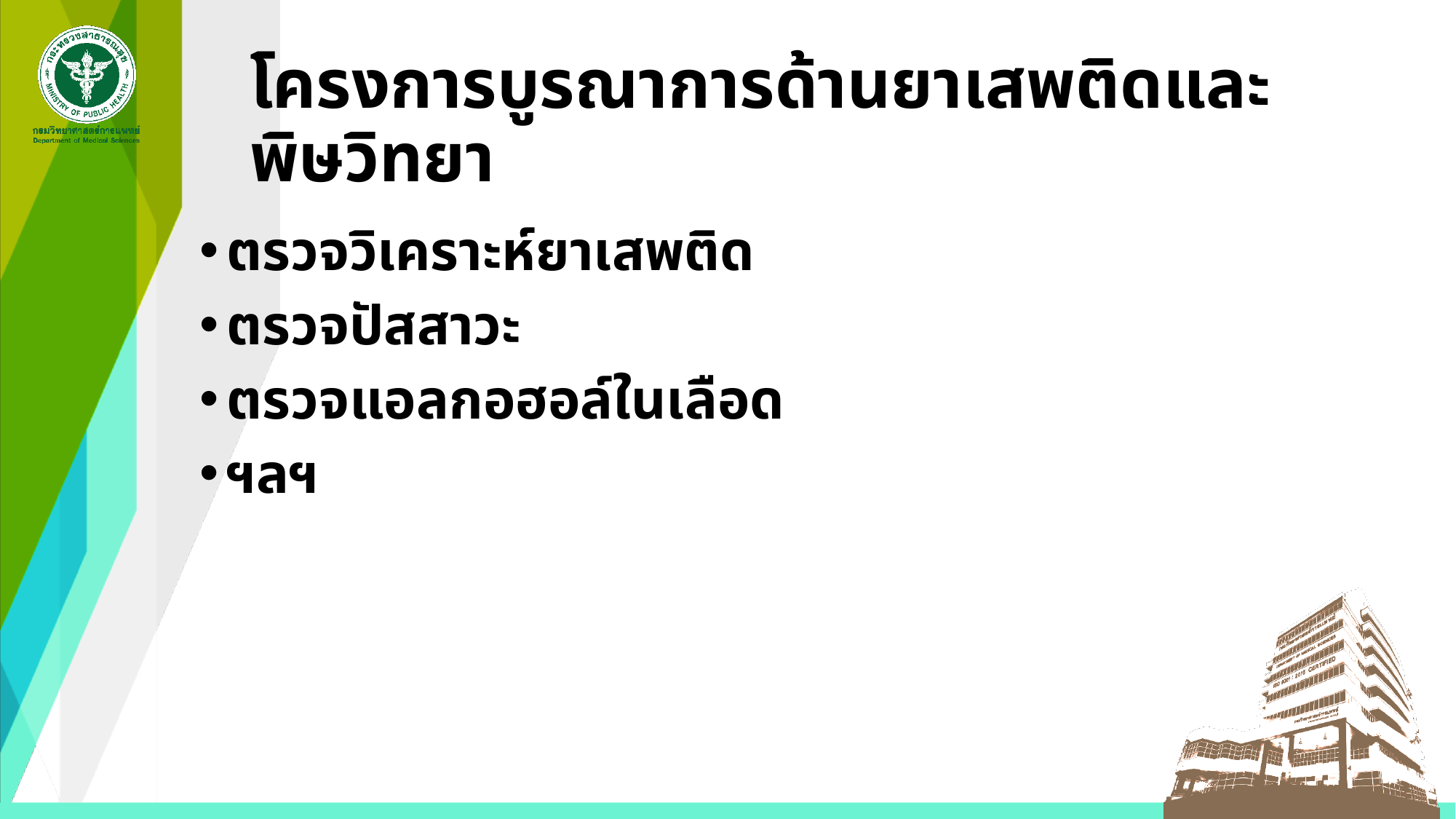

# โครงการบูรณาการด้านยาเสพติดและพิษวิทยา
ตรวจวิเคราะห์ยาเสพติด
ตรวจปัสสาวะ
ตรวจแอลกอฮอล์ในเลือด
ฯลฯ